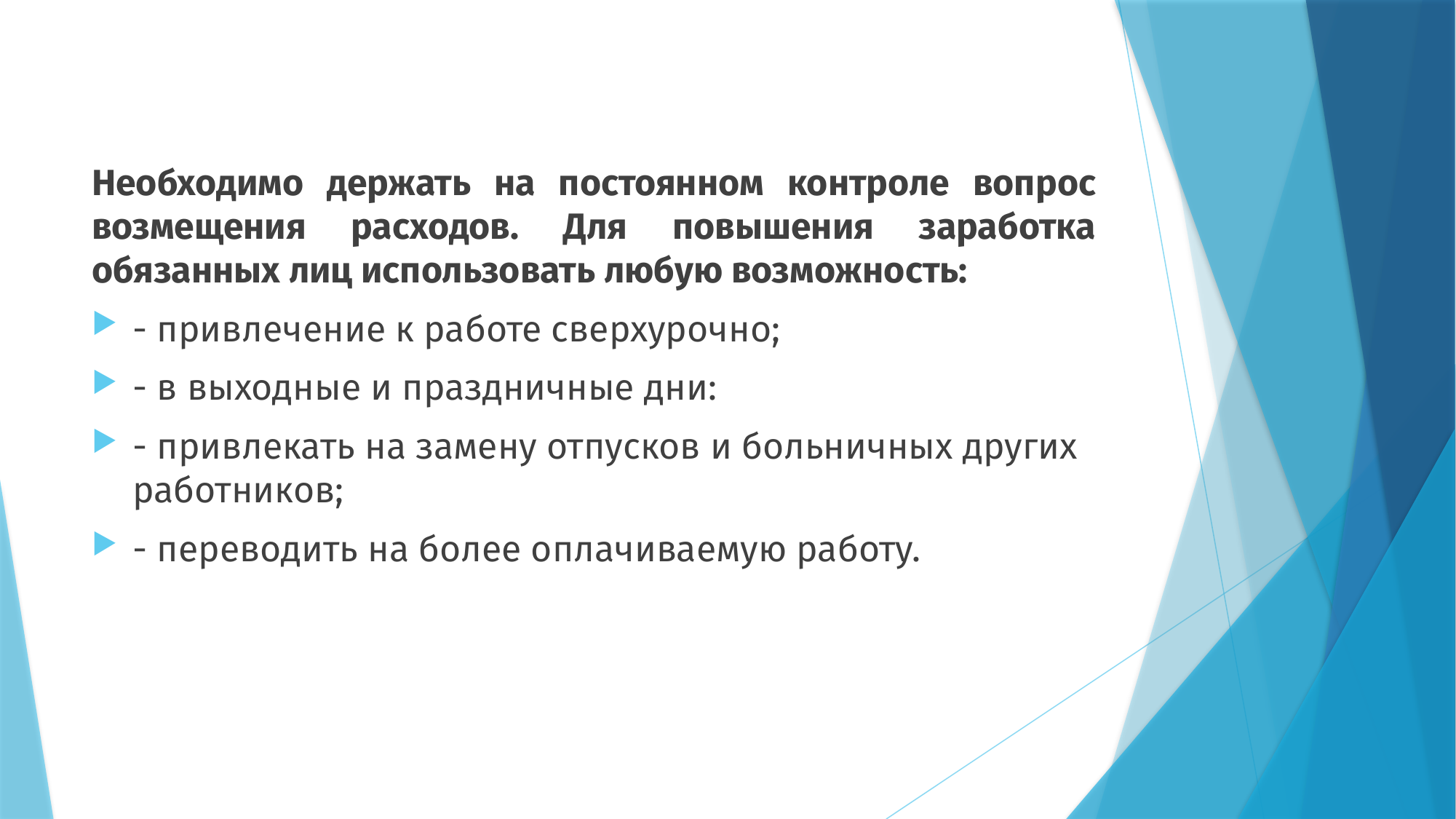

#
Необходимо держать на постоянном контроле вопрос возмещения расходов. Для повышения заработка обязанных лиц использовать любую возможность:
- привлечение к работе сверхурочно;
- в выходные и праздничные дни:
- привлекать на замену отпусков и больничных других работников;
- переводить на более оплачиваемую работу.